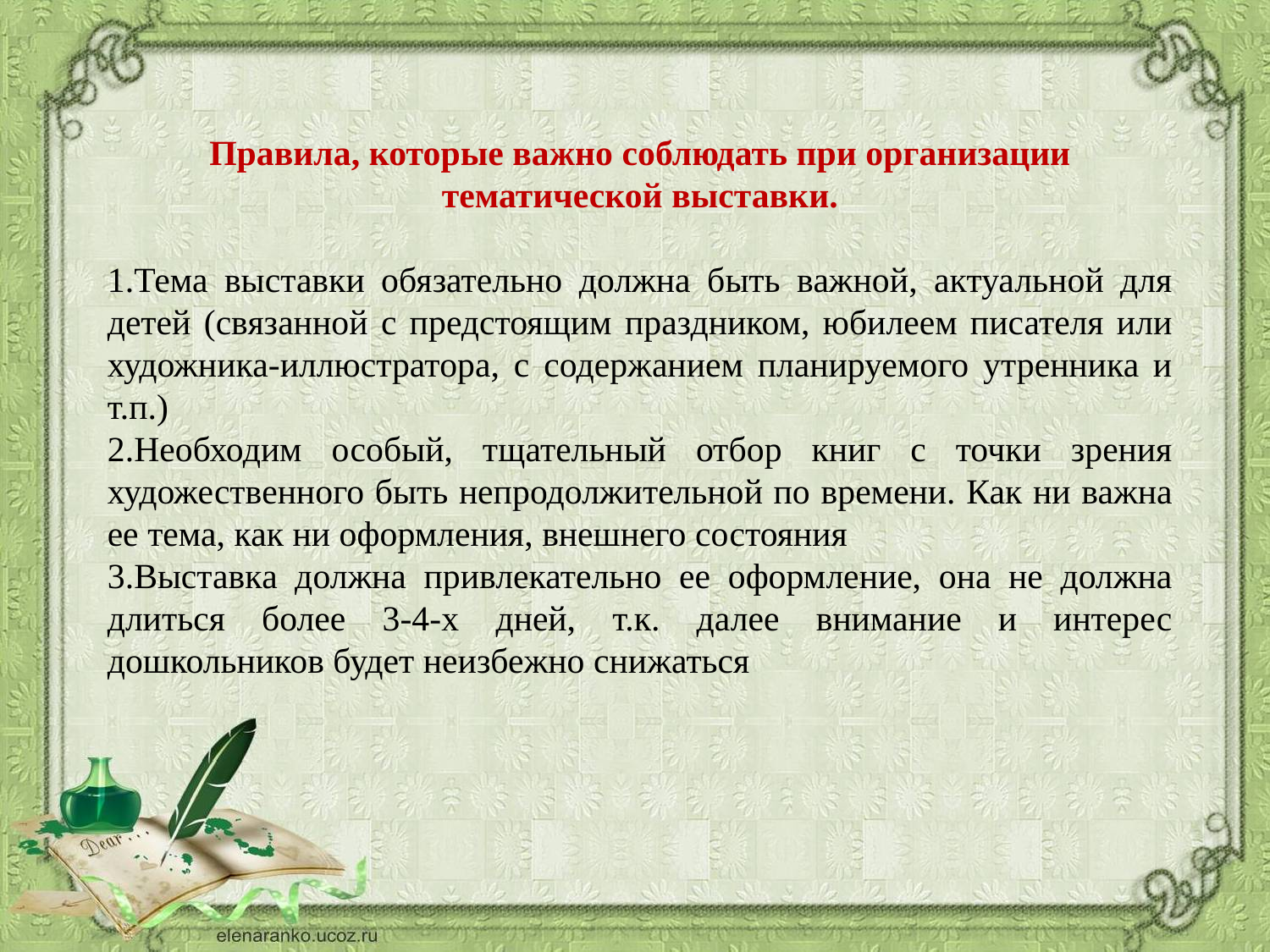

Правила, которые важно соблюдать при организации тематической выставки.

1.Тема выставки обязательно должна быть важной, актуальной для детей (связанной с предстоящим праздником, юбилеем писателя или художника-иллюстратора, с содержанием планируемого утренника и т.п.)
2.Необходим особый, тщательный отбор книг с точки зрения художественного быть непродолжительной по времени. Как ни важна ее тема, как ни оформления, внешнего состояния
3.Выставка должна привлекательно ее оформление, она не должна длиться более 3-4-х дней, т.к. далее внимание и интерес дошкольников будет неизбежно снижаться